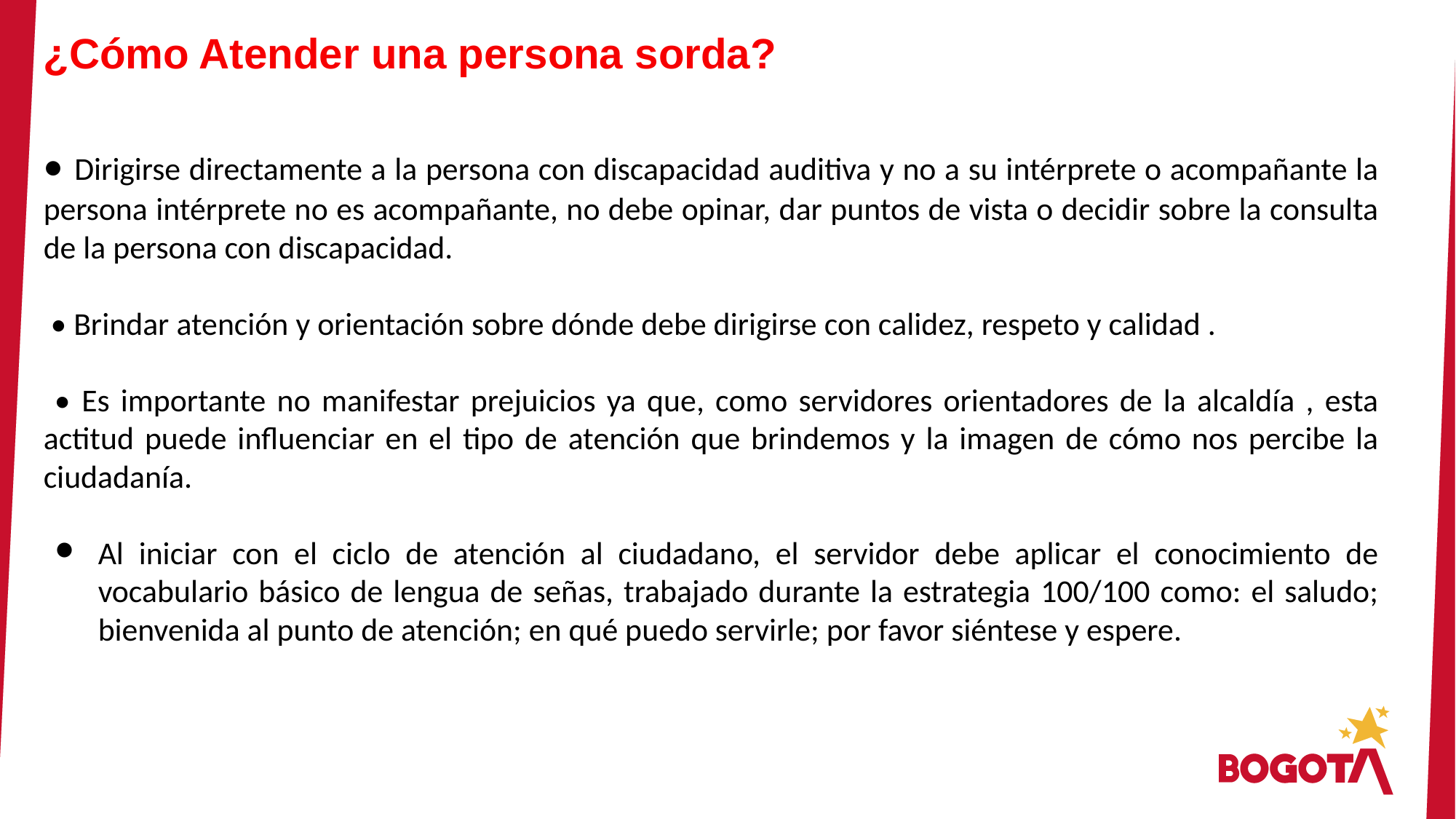

¿Cómo Atender una persona sorda?

• Dirigirse directamente a la persona con discapacidad auditiva y no a su intérprete o acompañante la persona intérprete no es acompañante, no debe opinar, dar puntos de vista o decidir sobre la consulta de la persona con discapacidad.

 • Brindar atención y orientación sobre dónde debe dirigirse con calidez, respeto y calidad .

 • Es importante no manifestar prejuicios ya que, como servidores orientadores de la alcaldía , esta actitud puede influenciar en el tipo de atención que brindemos y la imagen de cómo nos percibe la ciudadanía.

Al iniciar con el ciclo de atención al ciudadano, el servidor debe aplicar el conocimiento de vocabulario básico de lengua de señas, trabajado durante la estrategia 100/100 como: el saludo; bienvenida al punto de atención; en qué puedo servirle; por favor siéntese y espere.